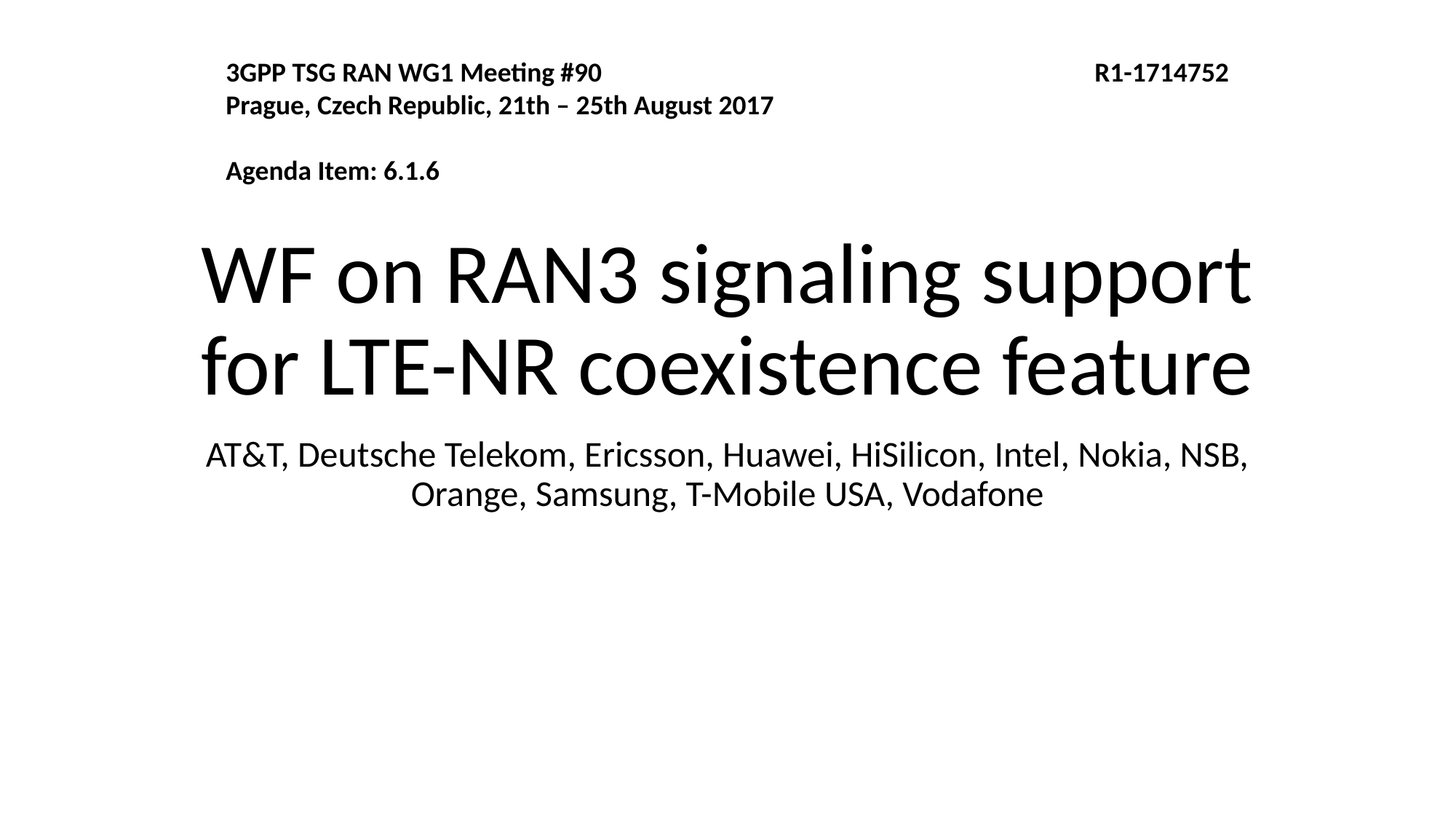

3GPP TSG RAN WG1 Meeting #90				                 R1-1714752
Prague, Czech Republic, 21th – 25th August 2017

Agenda Item: 6.1.6

# WF on RAN3 signaling support for LTE-NR coexistence feature
AT&T, Deutsche Telekom, Ericsson, Huawei, HiSilicon, Intel, Nokia, NSB, Orange, Samsung, T-Mobile USA, Vodafone